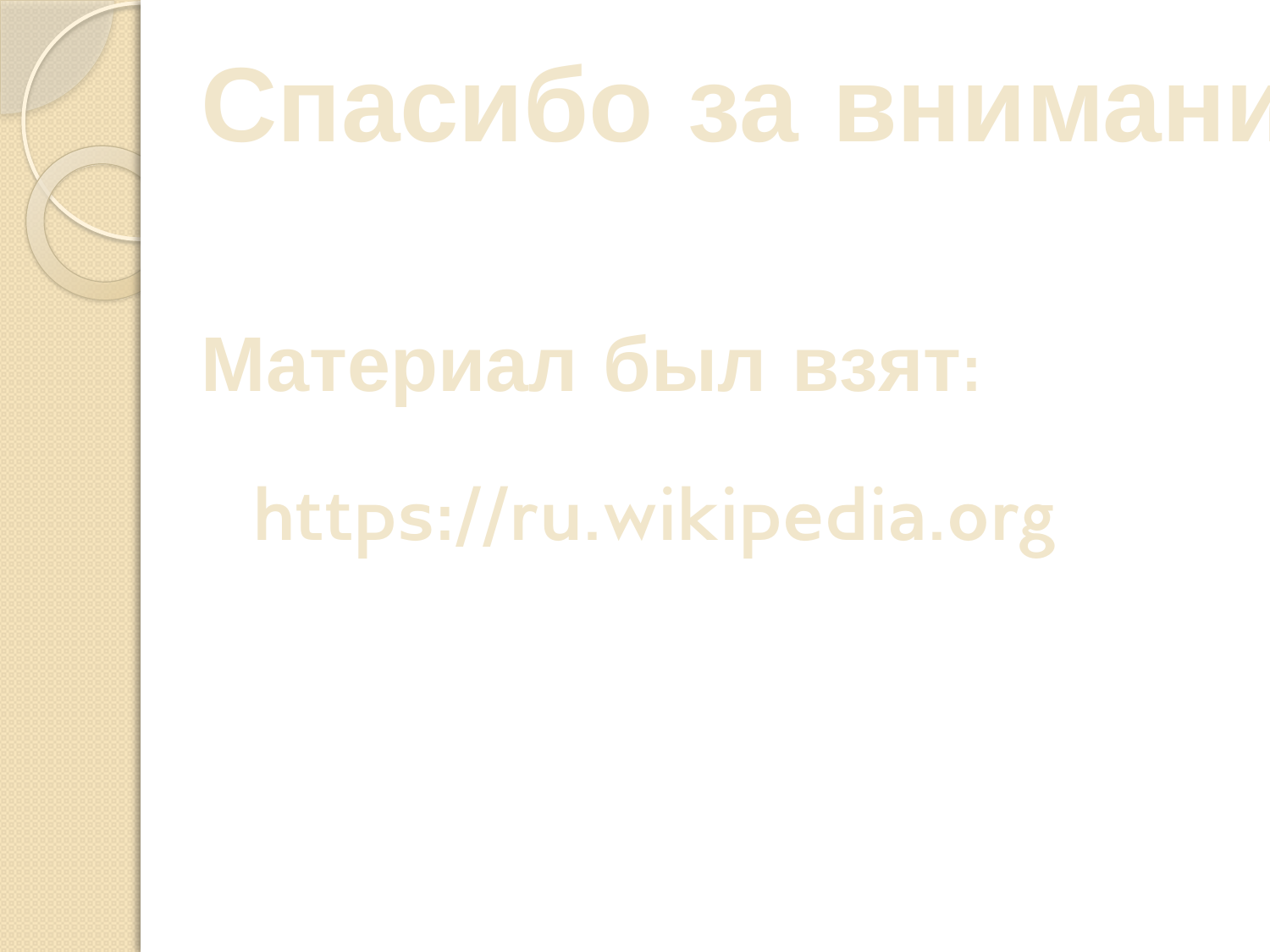

Спасибо за внимание!
#
Материал был взят:
https://ru.wikipedia.org